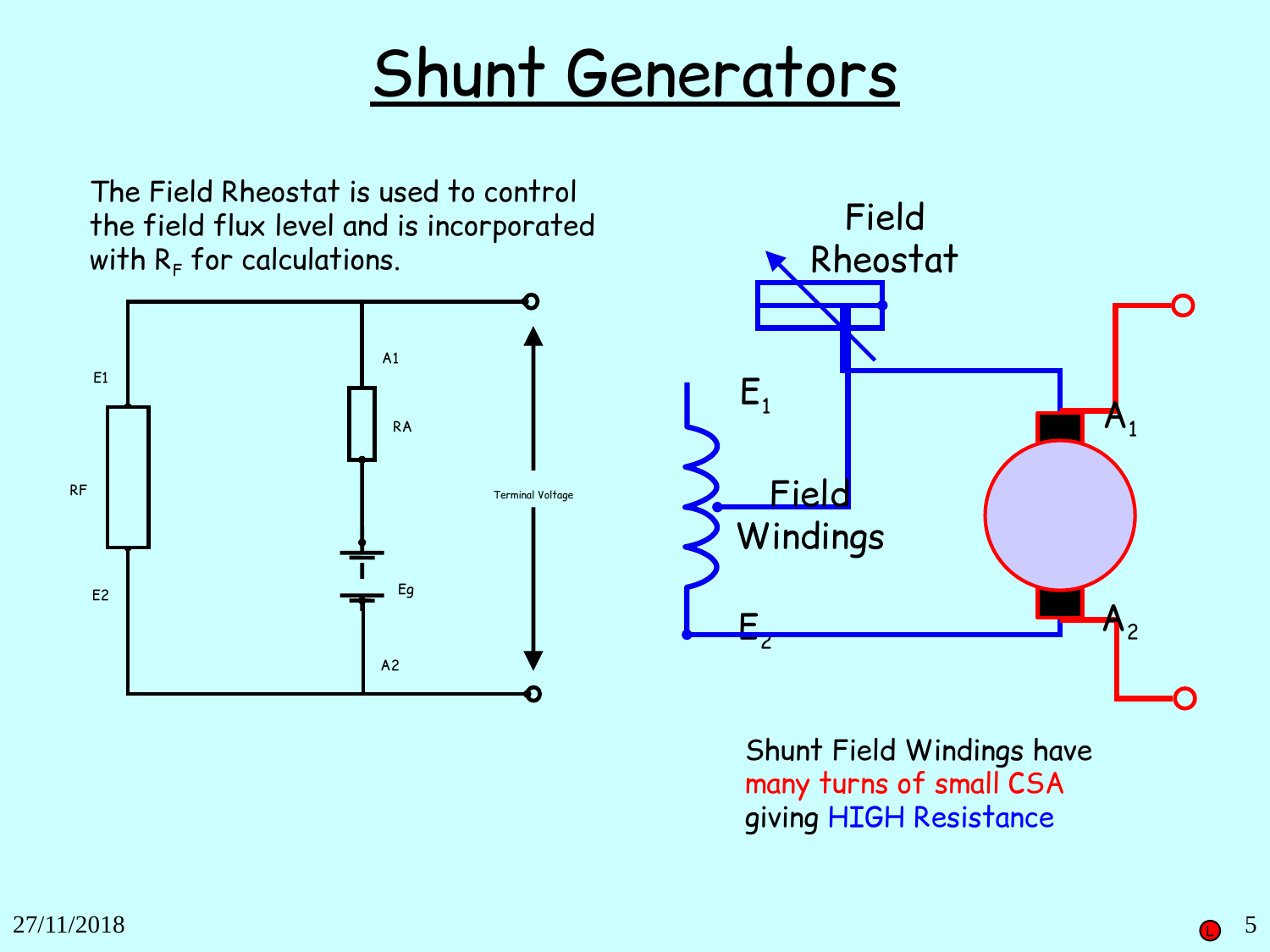

Shunt Generators
The Field Rheostat is used to control the field flux level and is incorporated with RF for calculations.
Field Rheostat

E1
Field Windings

E2

A1
E1

RA

RF
Terminal Voltage

Eg
E2
A2

A1

A2

Shunt Field Windings have
many turns of small CSA
giving HIGH Resistance
27/11/2018
5
L